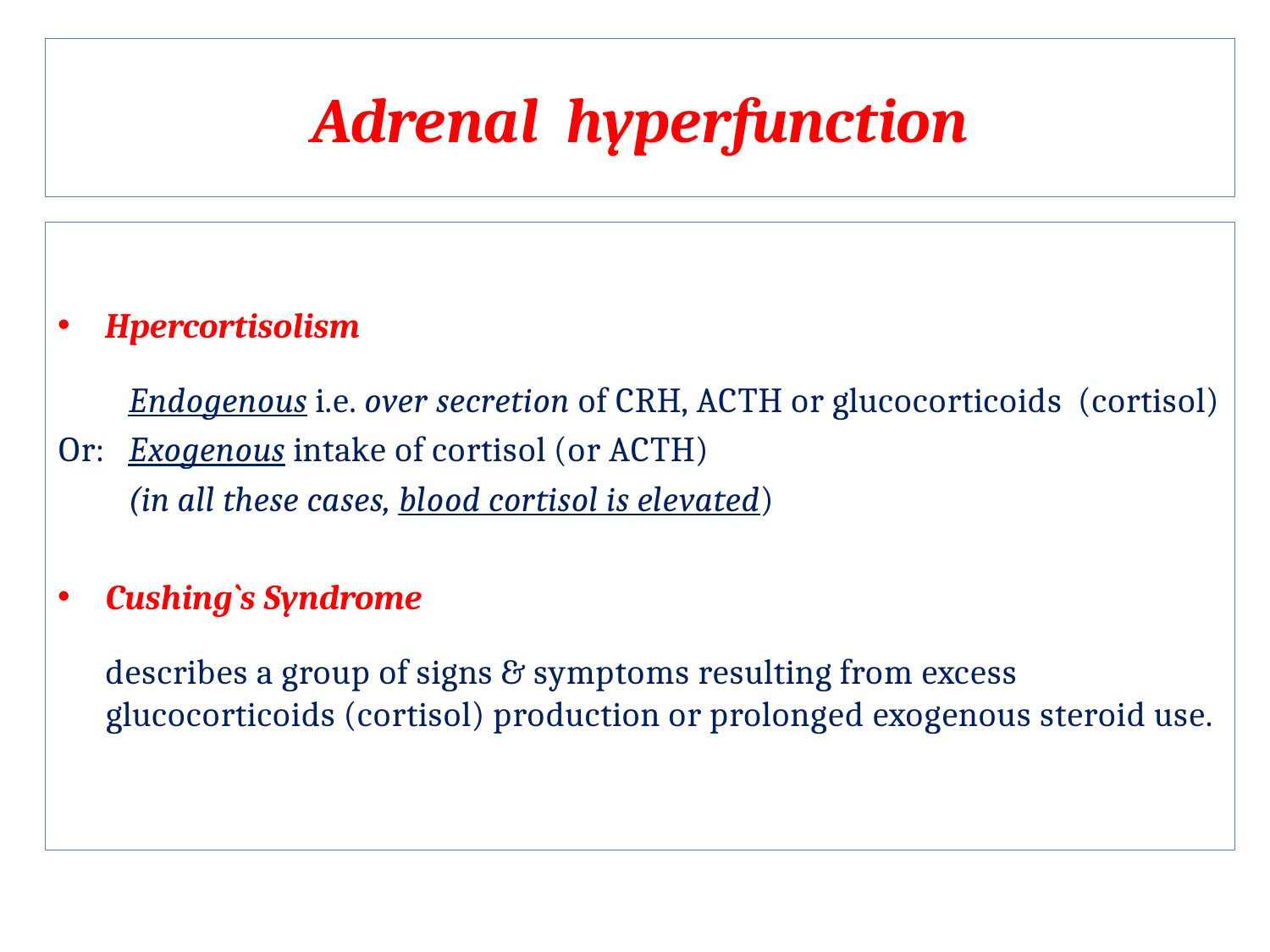

# Adrenal  hyperfunction

Hpercortisolism

         Endogenous i.e. over secretion of CRH, ACTH or glucocorticoids  (cortisol)
Or:   Exogenous intake of cortisol (or ACTH)
         (in all these cases, blood cortisol is elevated)

Cushing`s Syndrome

      describes a group of signs & symptoms resulting from excess glucocorticoids (cortisol) production or prolonged exogenous steroid use.